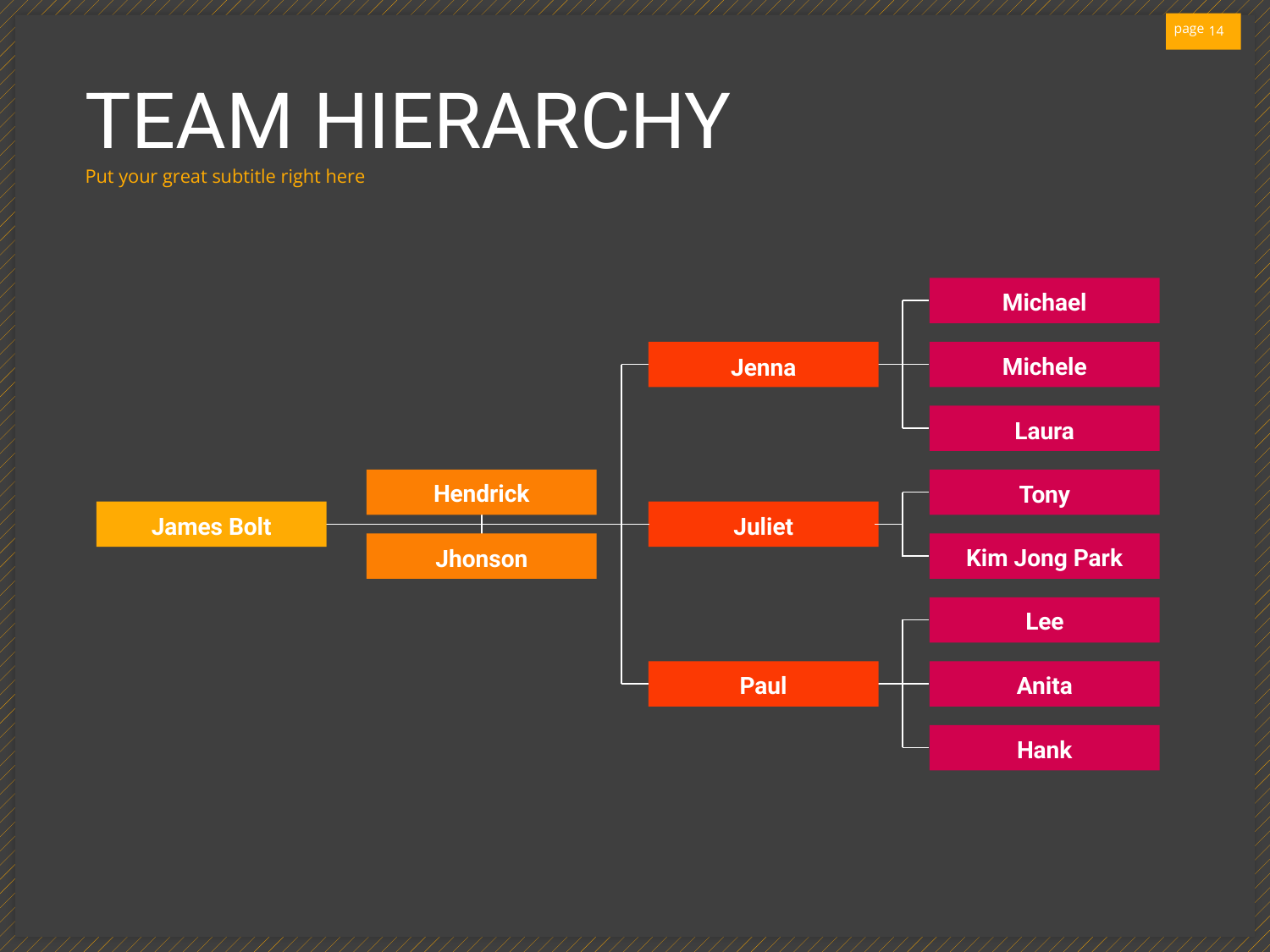

14
# TEAM HIERARCHY
Put your great subtitle right here

Michael

Michele
Jenna

Laura

Hendrick
Tony

James Bolt
Juliet

Kim Jong Park
Jhonson

Lee

Paul
Anita

Hank